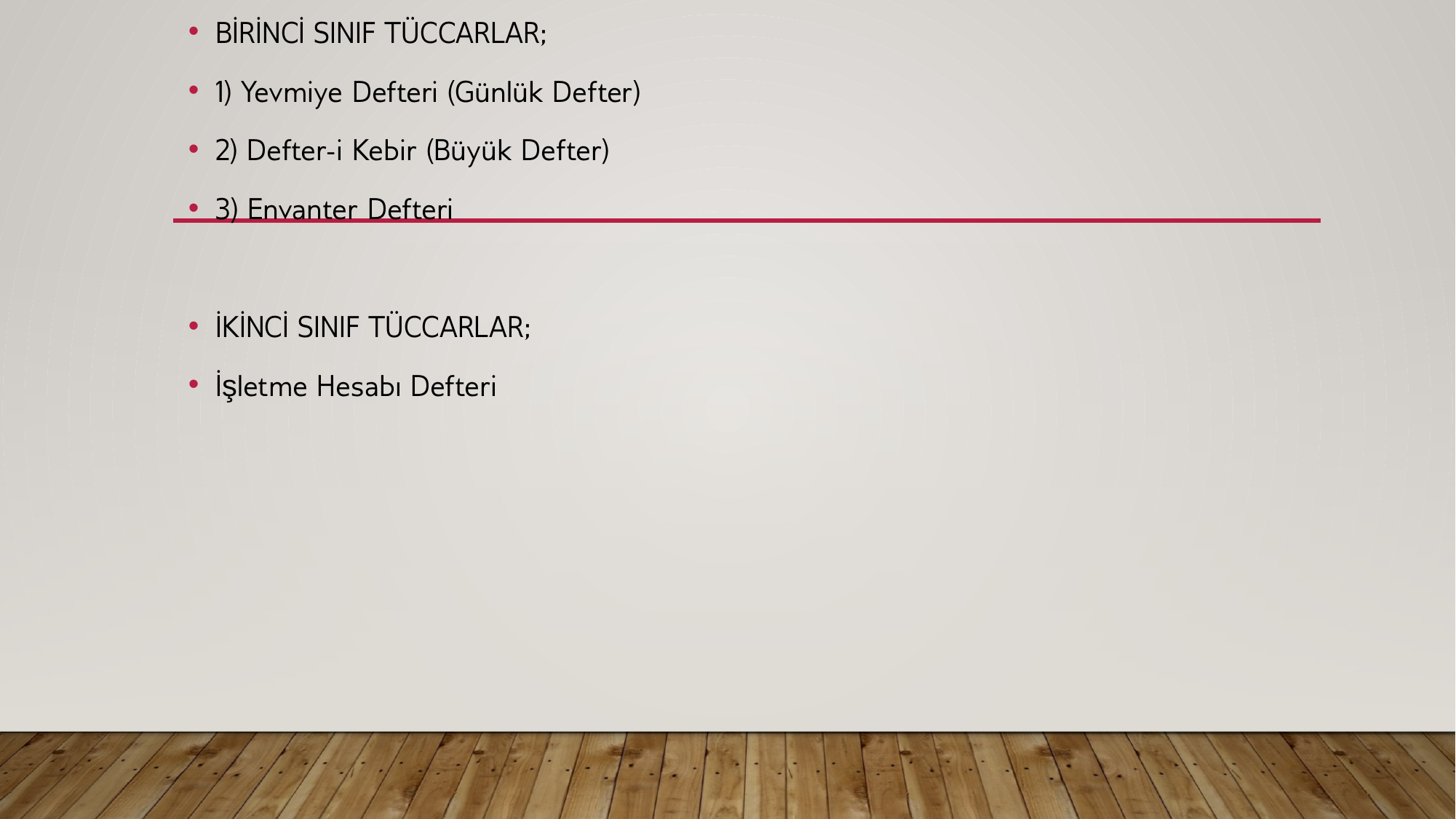

BİRİNCİ SINIF TÜCCARLAR;
1) Yevmiye Defteri (Günlük Defter)
2) Defter-i Kebir (Büyük Defter)
3) Envanter Defteri

İKİNCİ SINIF TÜCCARLAR;
İşletme Hesabı Defteri